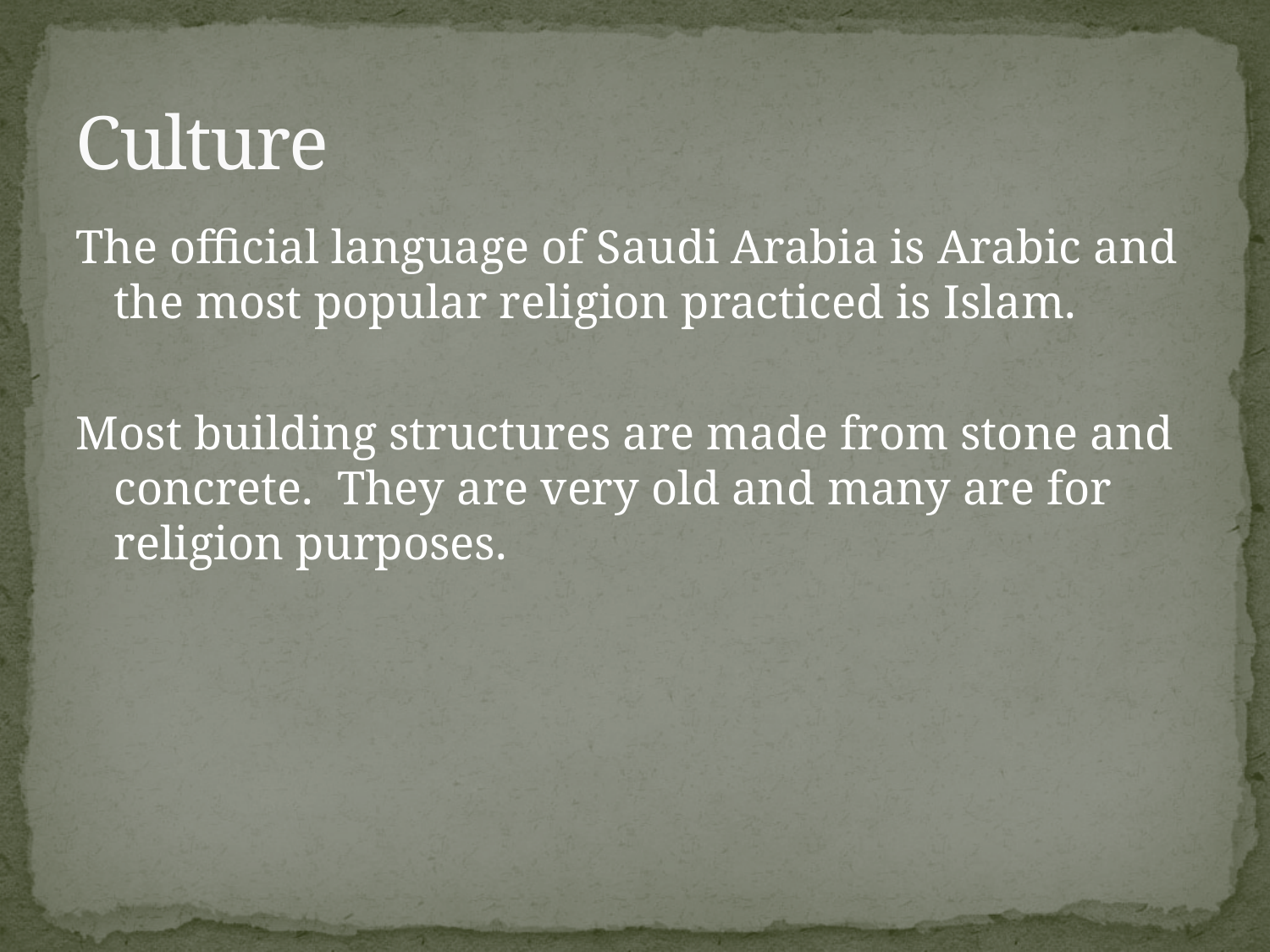

# Culture
The official language of Saudi Arabia is Arabic and the most popular religion practiced is Islam.

Most building structures are made from stone and concrete.  They are very old and many are for religion purposes.